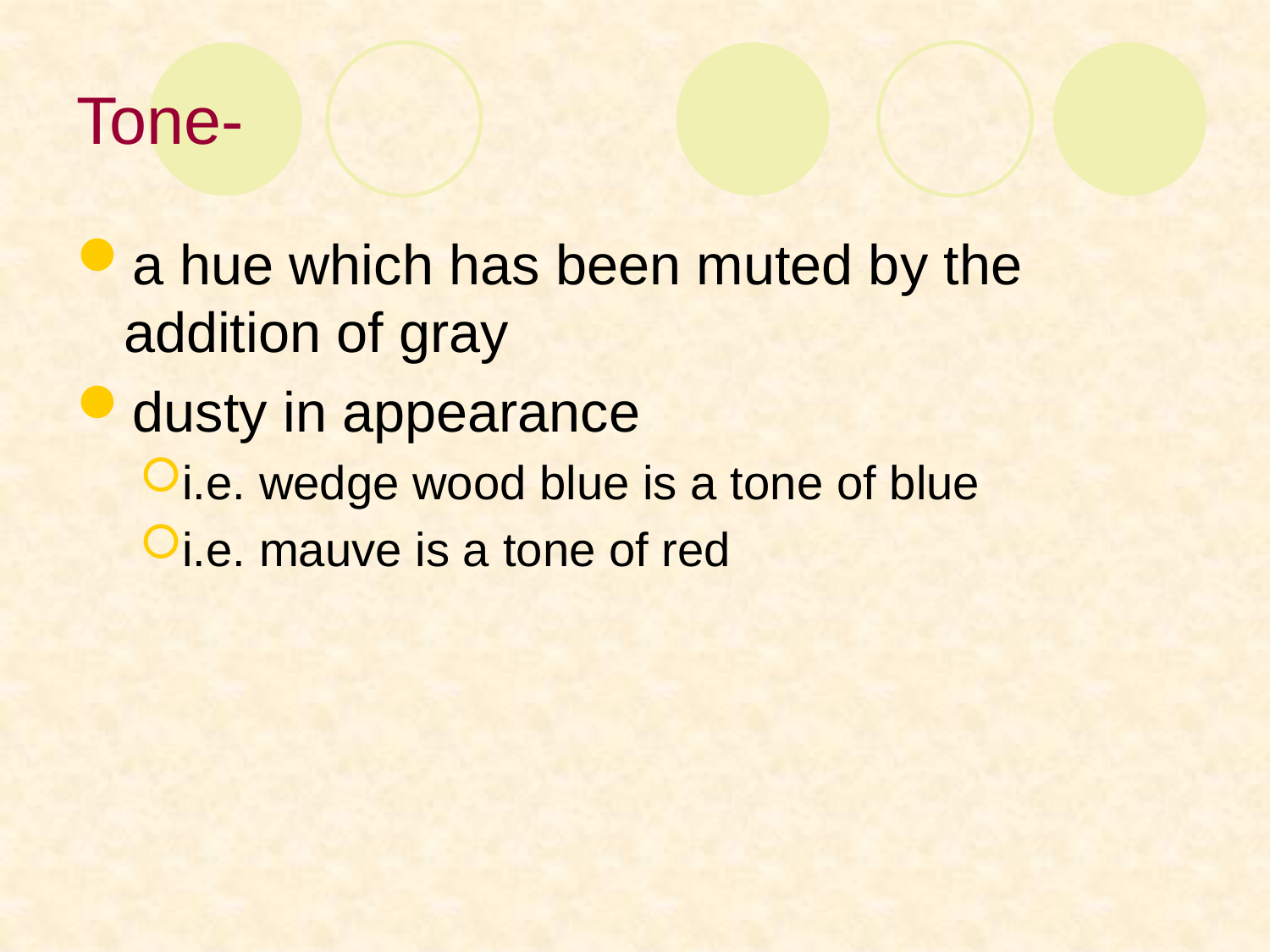

# Tone-
a hue which has been muted by the addition of gray
dusty in appearance
i.e. wedge wood blue is a tone of blue
i.e. mauve is a tone of red